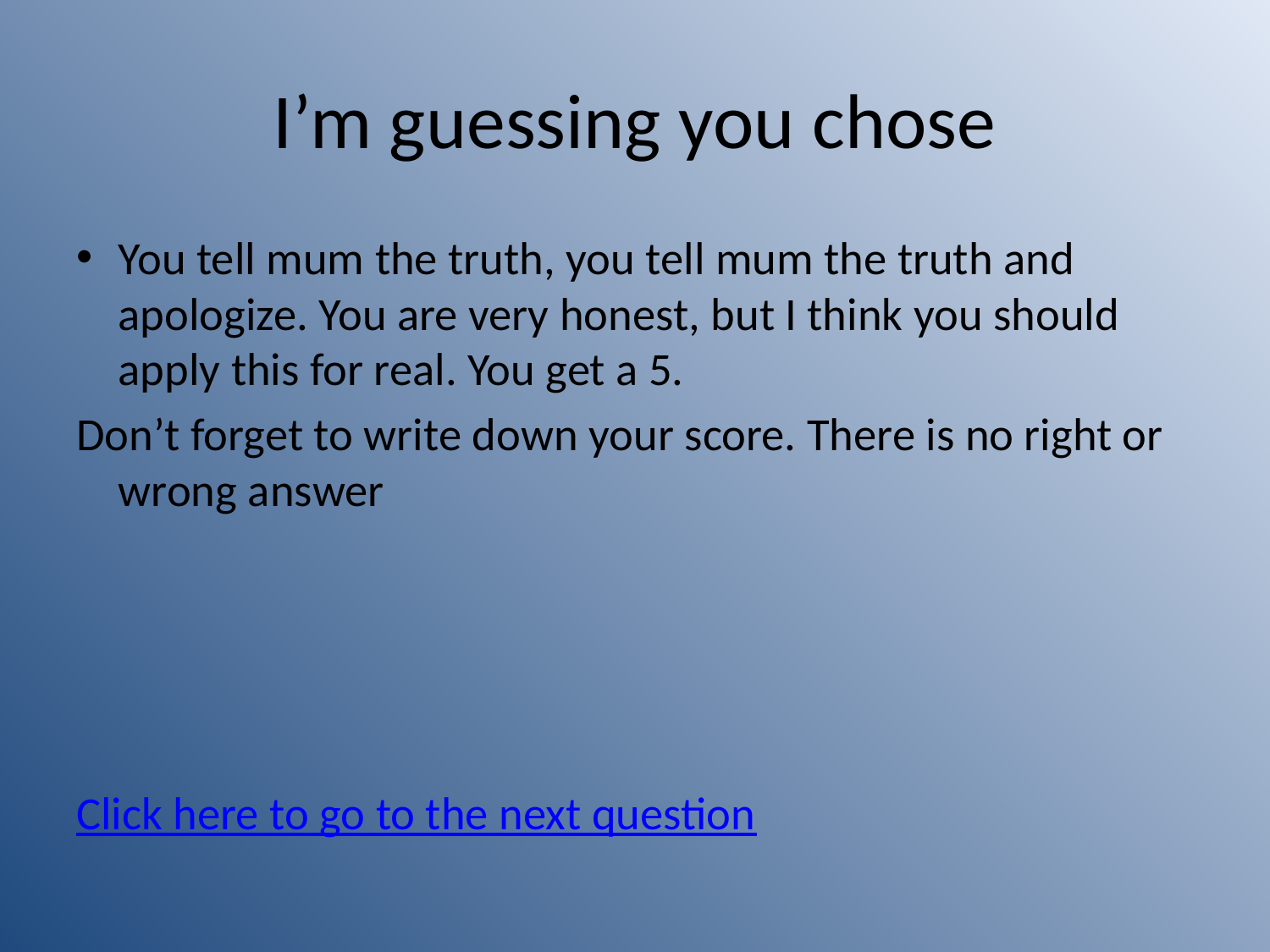

# I’m guessing you chose
You tell mum the truth, you tell mum the truth and apologize. You are very honest, but I think you should apply this for real. You get a 5.
Don’t forget to write down your score. There is no right or wrong answer

Click here to go to the next question